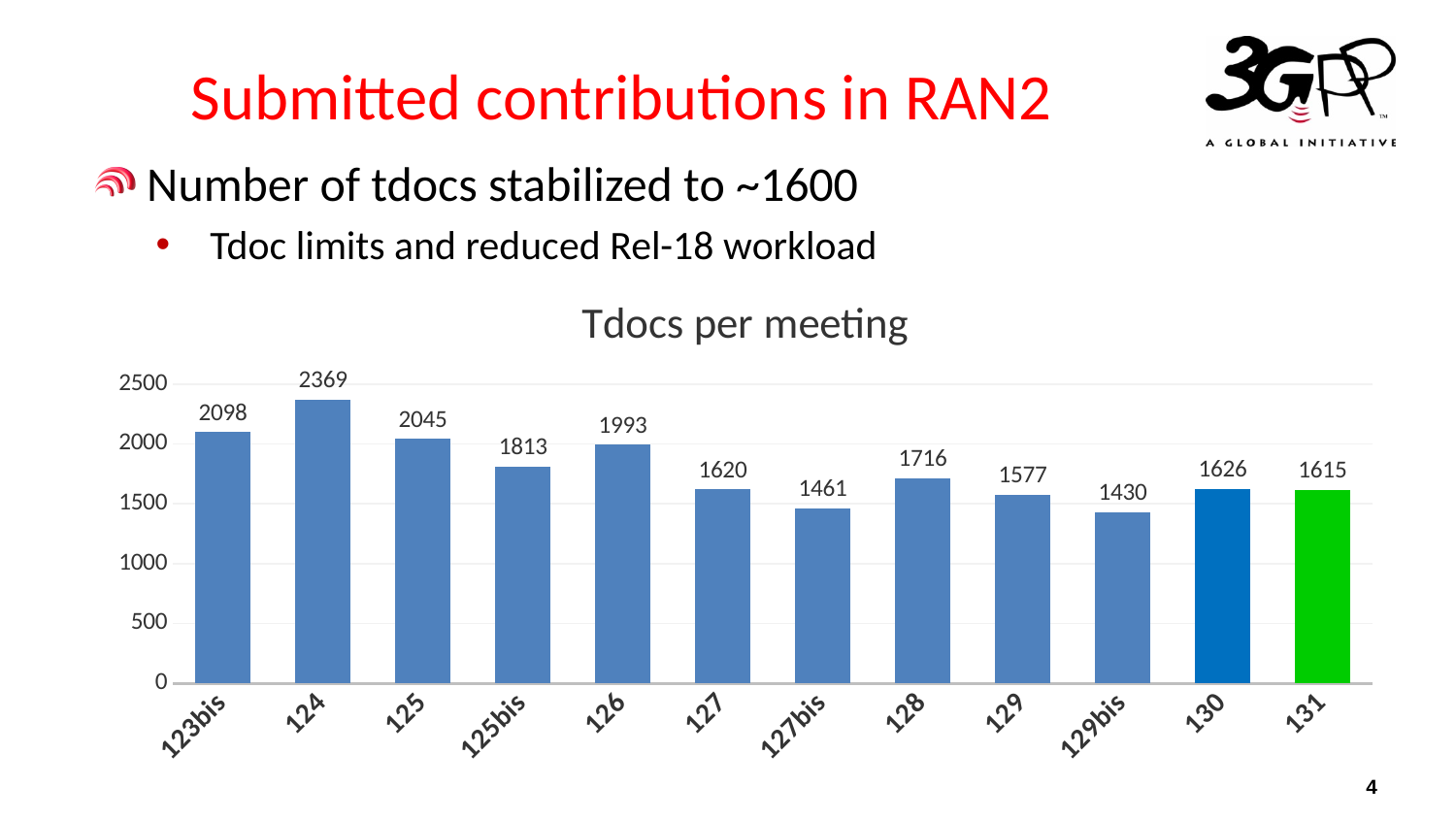

# Submitted contributions in RAN2
Number of tdocs stabilized to ~1600
Tdoc limits and reduced Rel-18 workload

### Chart: Tdocs per meeting

| Category | Tdocs |
|---|---|
| 123bis | 2098.0 |
| 124 | 2369.0 |
| 125 | 2045.0 |
| 125bis | 1813.0 |
| 126 | 1993.0 |
| 127 | 1620.0 |
| 127bis | 1461.0 |
| 128 | 1716.0 |
| 129 | 1577.0 |
| 129bis | 1430.0 |
| 130 | 1626.0 |
| 131 | 1615.0 |